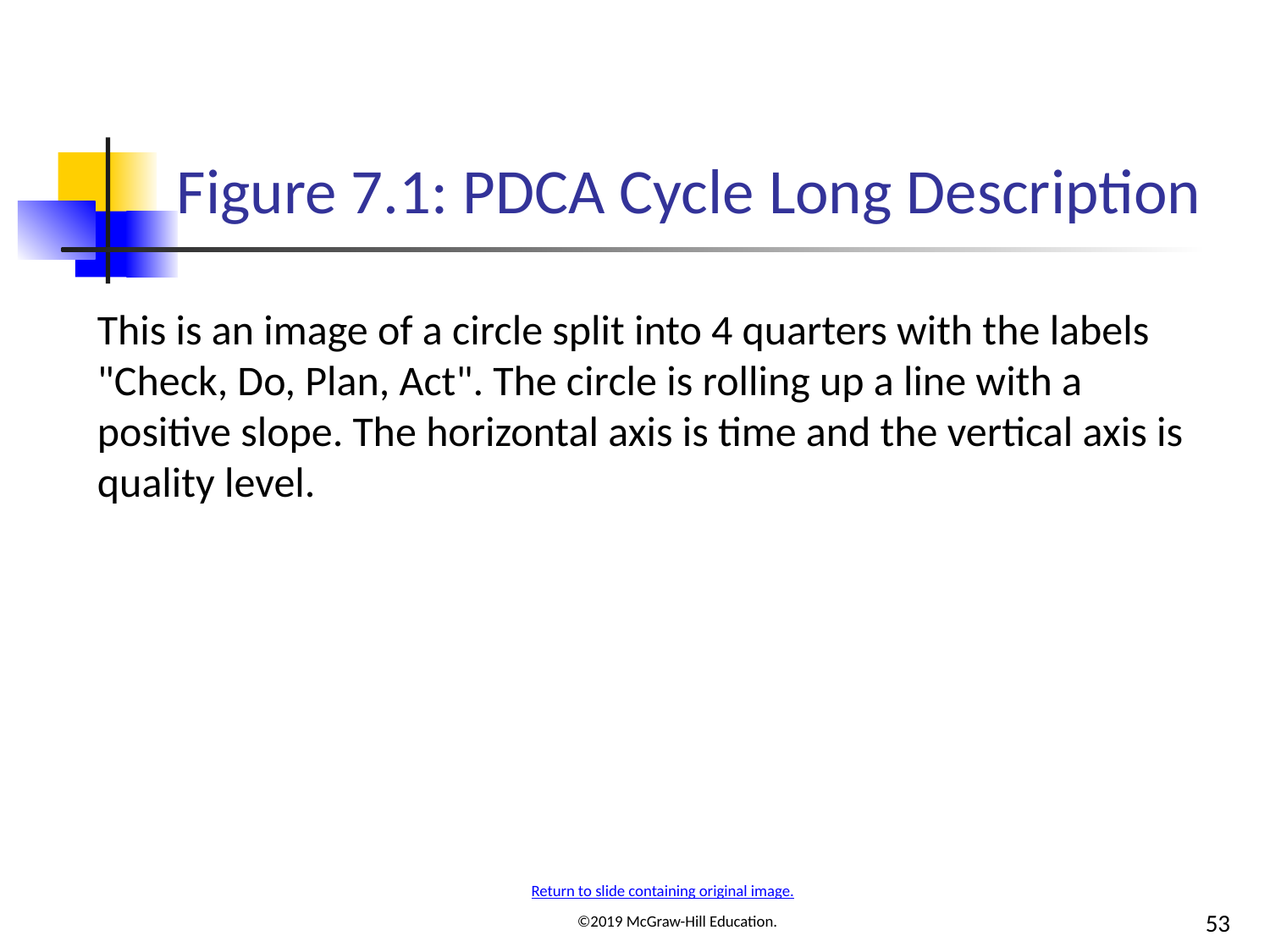

# Figure 7.1: PDCA Cycle Long Description
This is an image of a circle split into 4 quarters with the labels "Check, Do, Plan, Act". The circle is rolling up a line with a positive slope. The horizontal axis is time and the vertical axis is quality level.
Return to slide containing original image.